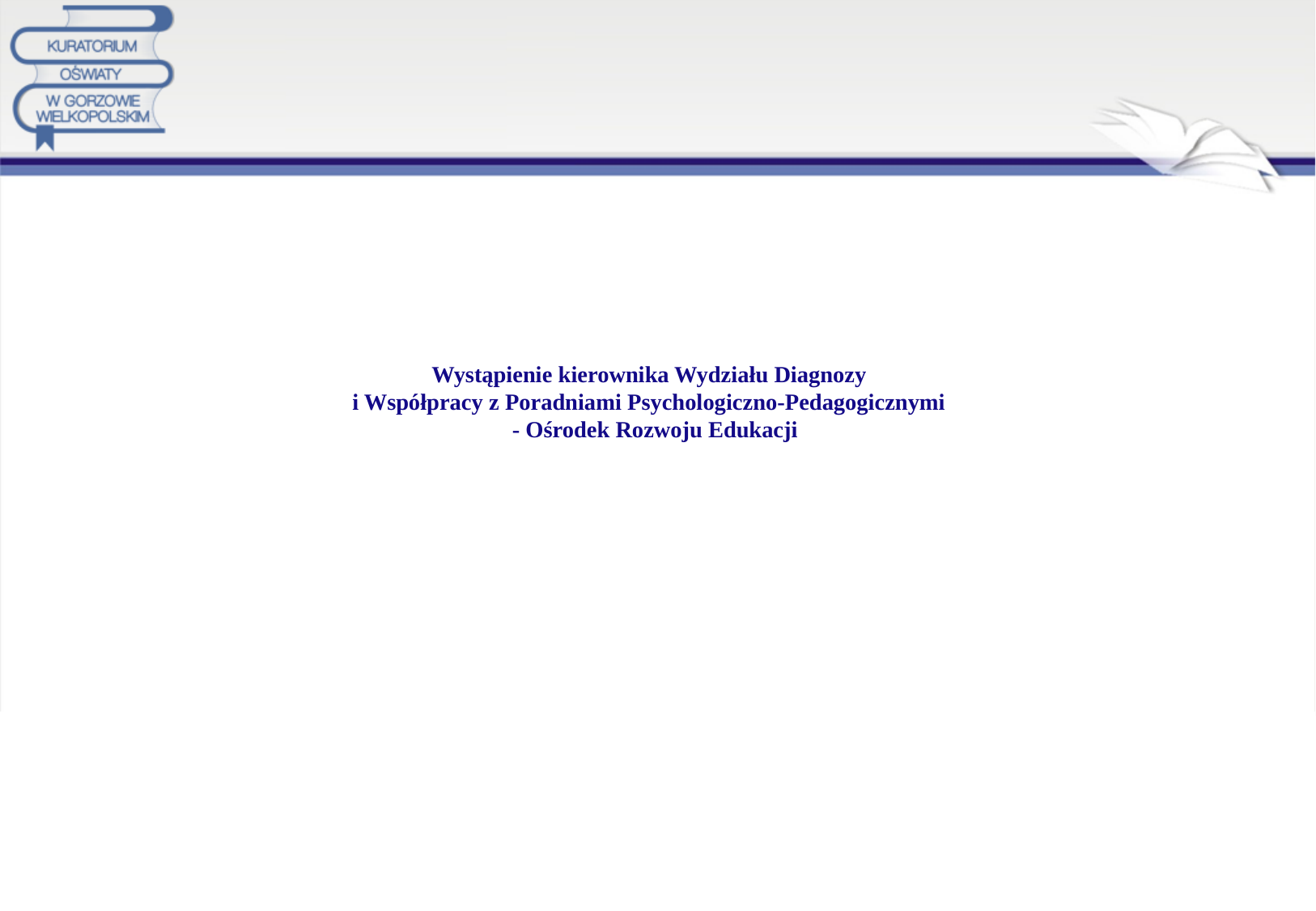

# Wystąpienie kierownika Wydziału Diagnozy i Współpracy z Poradniami Psychologiczno-Pedagogicznymi - Ośrodek Rozwoju Edukacji